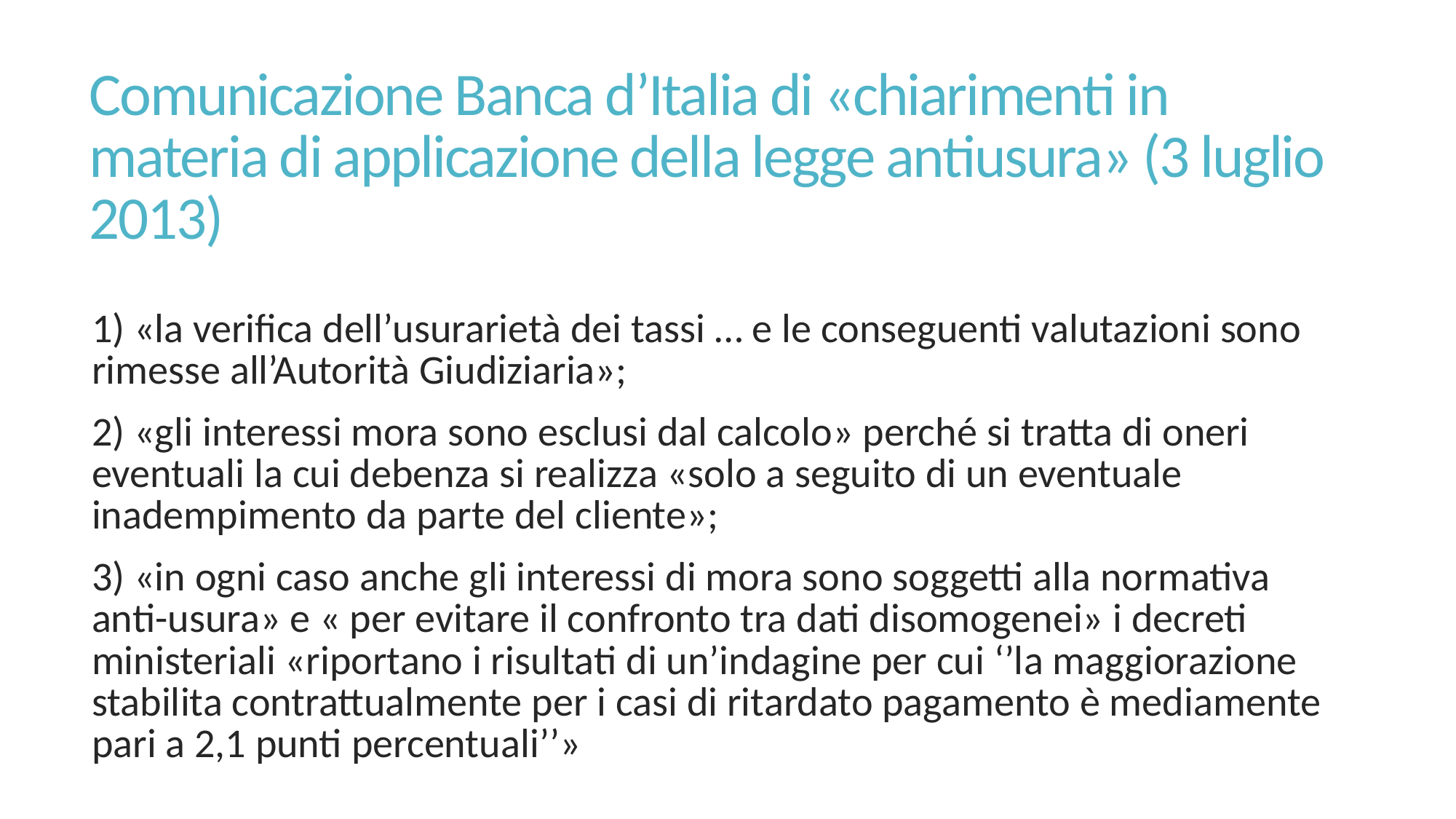

# Comunicazione Banca d’Italia di «chiarimenti in materia di applicazione della legge antiusura» (3 luglio 2013)

1) «la verifica dell’usurarietà dei tassi … e le conseguenti valutazioni sono rimesse all’Autorità Giudiziaria»;
2) «gli interessi mora sono esclusi dal calcolo» perché si tratta di oneri eventuali la cui debenza si realizza «solo a seguito di un eventuale inadempimento da parte del cliente»;
3) «in ogni caso anche gli interessi di mora sono soggetti alla normativa anti-usura» e « per evitare il confronto tra dati disomogenei» i decreti ministeriali «riportano i risultati di un’indagine per cui ‘’la maggiorazione stabilita contrattualmente per i casi di ritardato pagamento è mediamente pari a 2,1 punti percentuali’’»